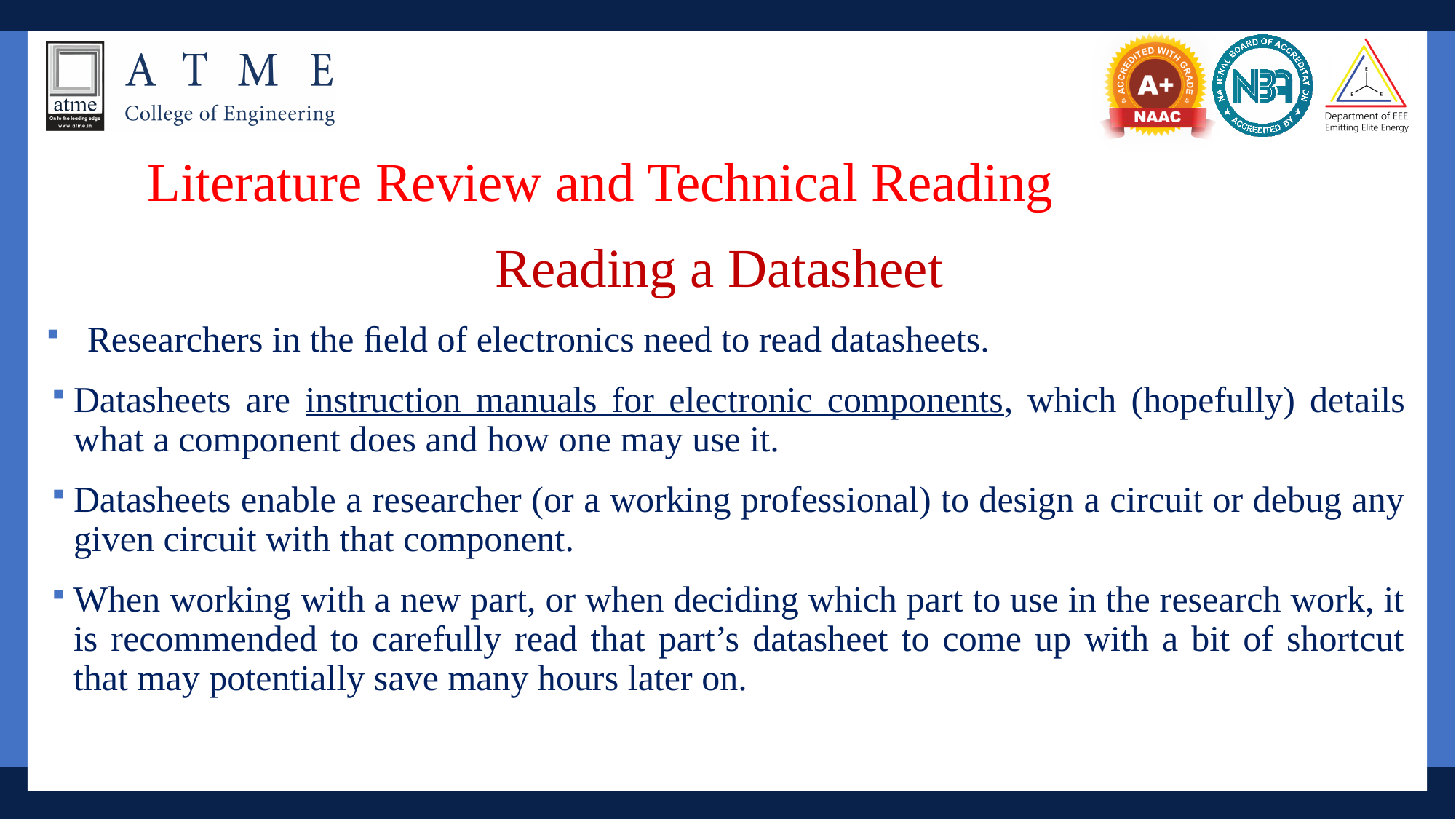

# Literature Review and Technical Reading
Reading a Datasheet
Researchers in the ﬁeld of electronics need to read datasheets.
Datasheets are instruction manuals for electronic components, which (hopefully) details what a component does and how one may use it.
Datasheets enable a researcher (or a working professional) to design a circuit or debug any given circuit with that component.
When working with a new part, or when deciding which part to use in the research work, it is recommended to carefully read that part’s datasheet to come up with a bit of shortcut that may potentially save many hours later on.